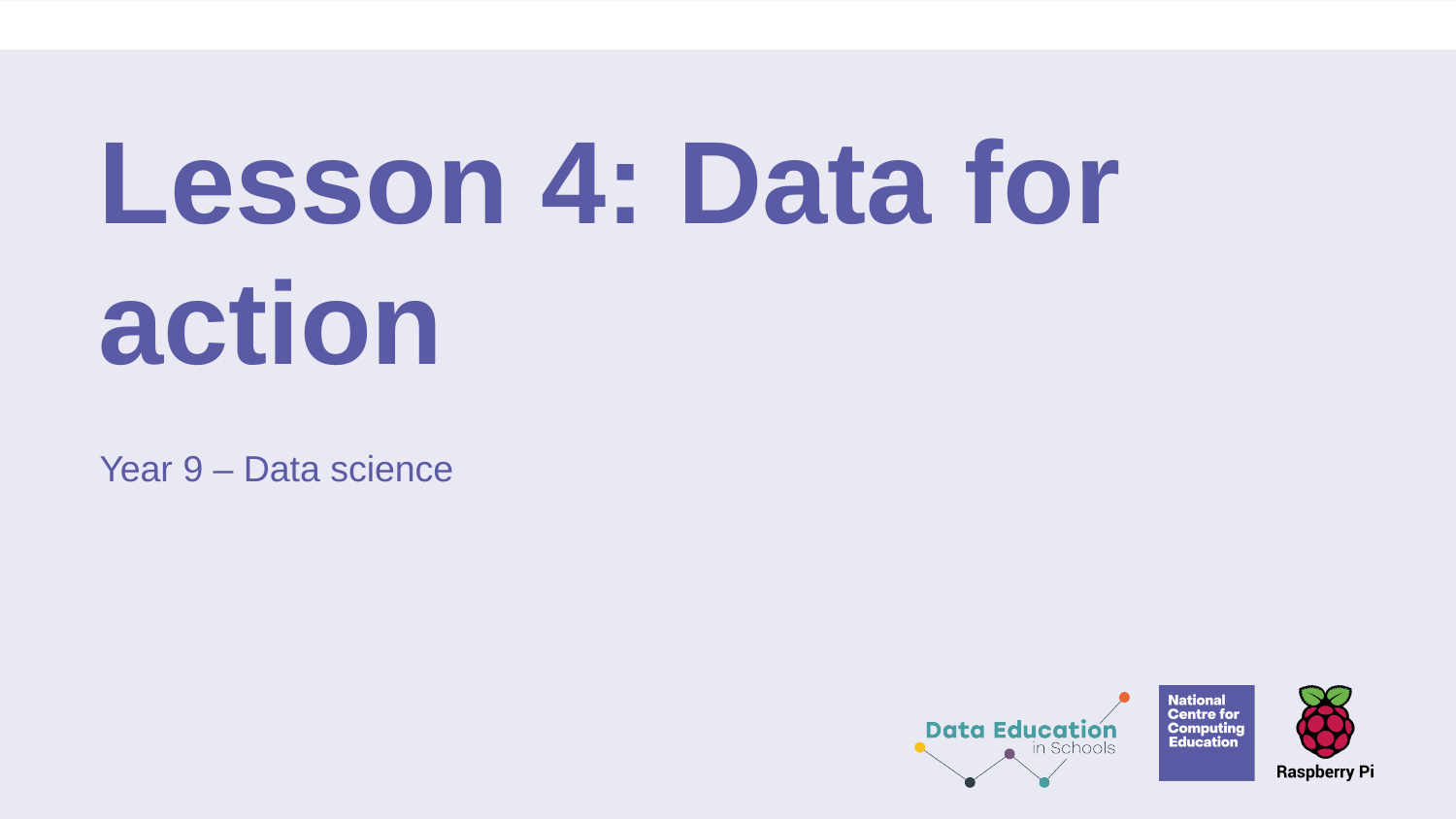

# Lesson 4: Data for action
Year 9 – Data science